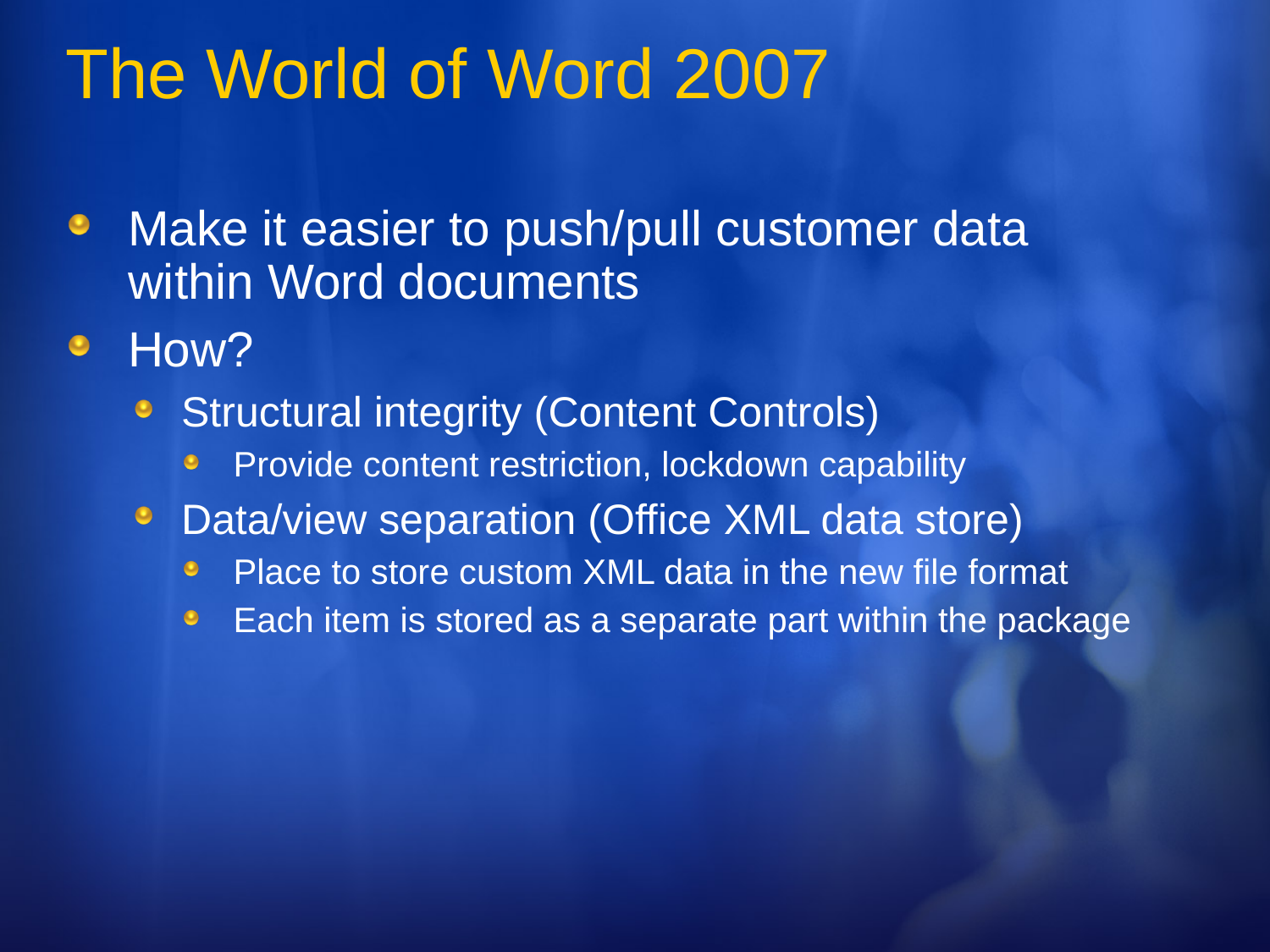

# The World of Word 2007
Make it easier to push/pull customer data
within Word documents
How?
Structural integrity (Content Controls)
Provide content restriction, lockdown capability
Data/view separation (Office XML data store)
Place to store custom XML data in the new file format
Each item is stored as a separate part within the package